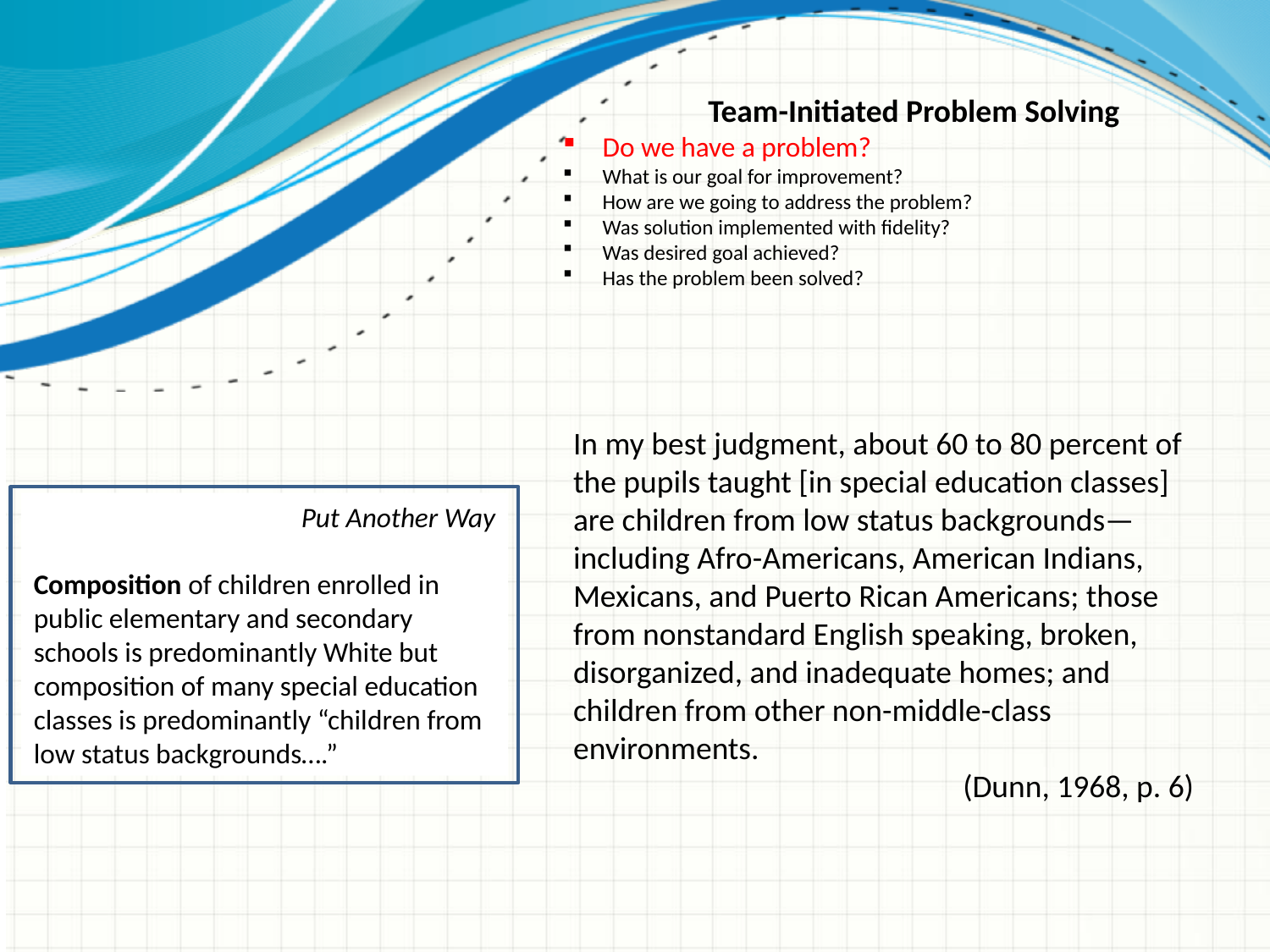

Team-Initiated Problem Solving
Do we have a problem?
What is our goal for improvement?
How are we going to address the problem?
Was solution implemented with fidelity?
Was desired goal achieved?
Has the problem been solved?
In my best judgment, about 60 to 80 percent of the pupils taught [in special education classes] are children from low status backgrounds—including Afro-Americans, American Indians, Mexicans, and Puerto Rican Americans; those from nonstandard English speaking, broken, disorganized, and inadequate homes; and children from other non-middle-class environments.
(Dunn, 1968, p. 6)

Put Another Way

Composition of children enrolled in public elementary and secondary schools is predominantly White but composition of many special education classes is predominantly “children from low status backgrounds….”